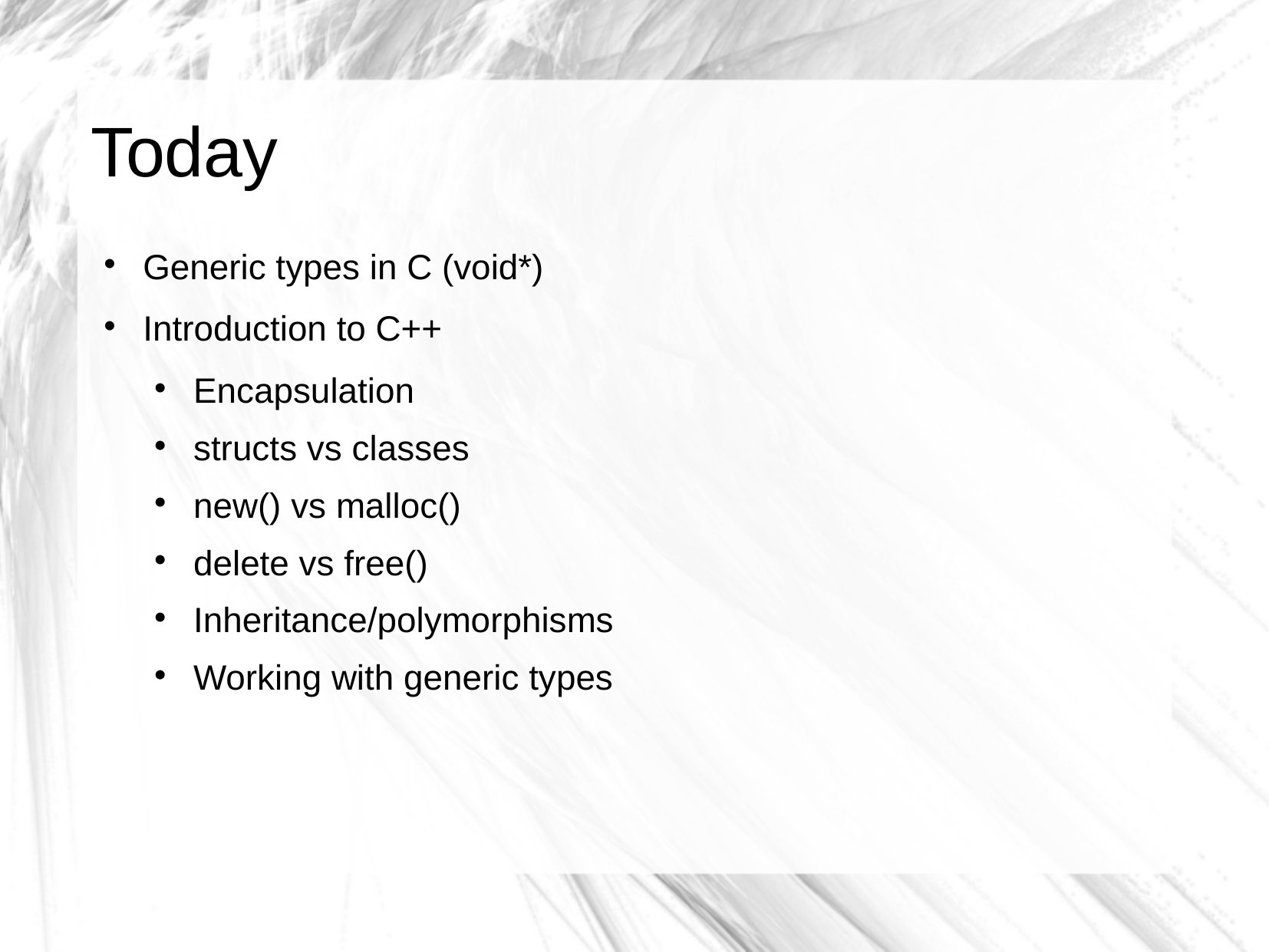

# Today
Generic types in C (void*)
Introduction to C++
Encapsulation
structs vs classes
new() vs malloc()
delete vs free()
Inheritance/polymorphisms
Working with generic types